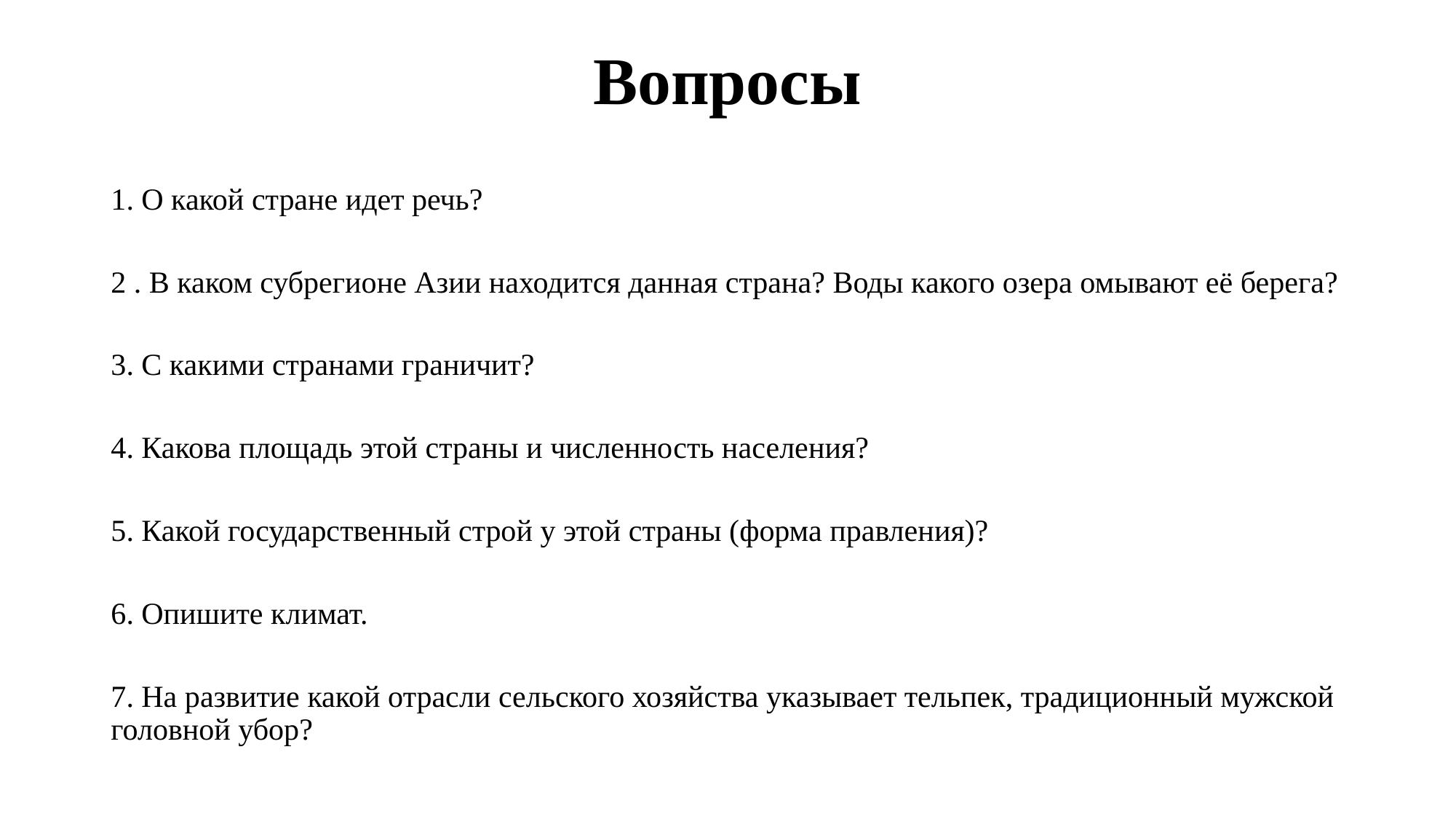

# Вопросы

1. О какой стране идет речь?

2 . В каком субрегионе Азии находится данная страна? Воды какого озера омывают её берега?

3. С какими странами граничит?

4. Какова площадь этой страны и численность населения?

5. Какой государственный строй у этой страны (форма правления)?

6. Опишите климат.

7. На развитие какой отрасли сельского хозяйства указывает тельпек, традиционный мужской головной убор?